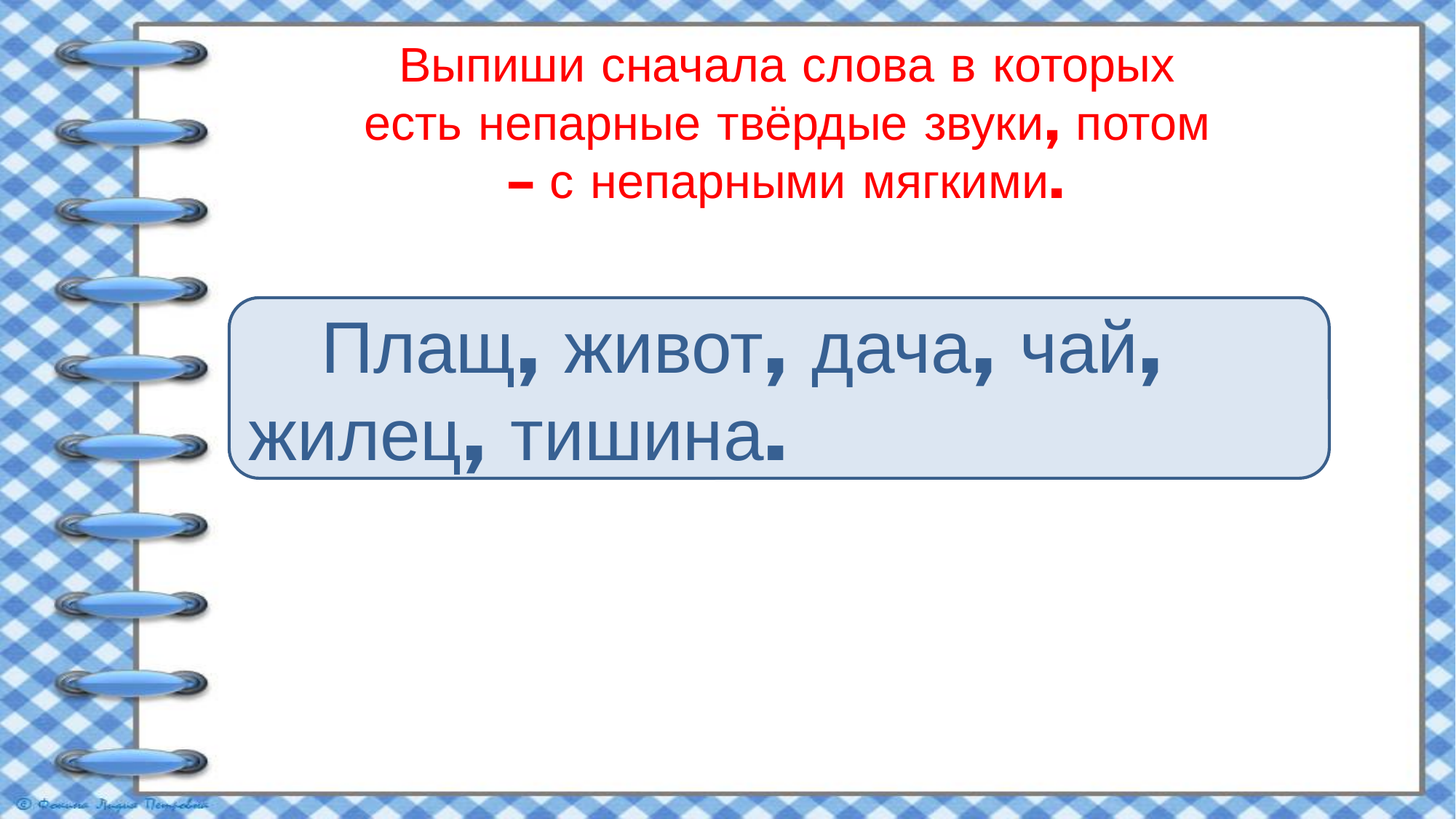

Выпиши сначала слова в которых есть непарные твёрдые звуки, потом – с непарными мягкими.
   Плащ, живот, дача, чай, жилец, тишина.